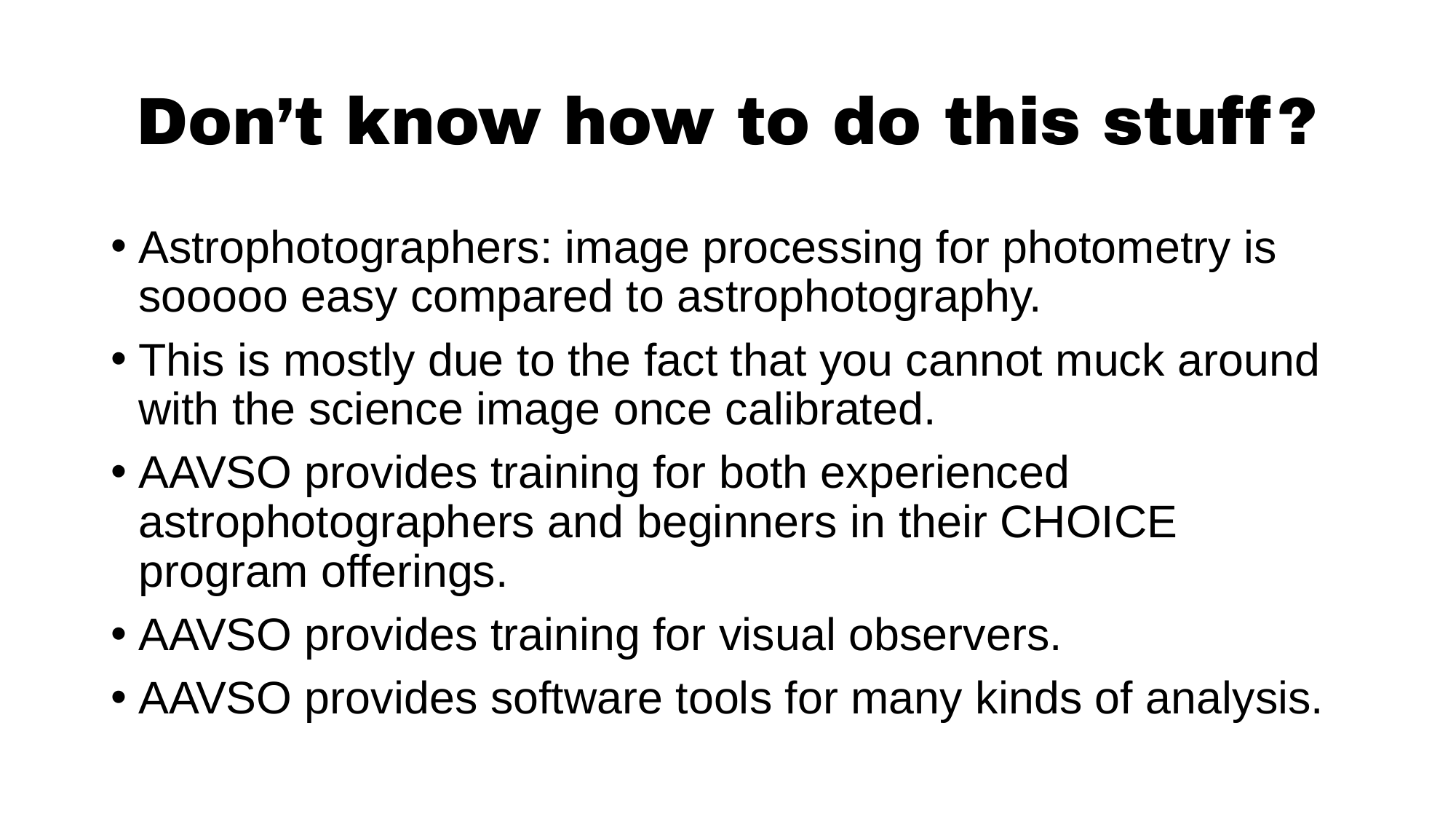

# Don’t know how to do this stuff?
Astrophotographers: image processing for photometry is sooooo easy compared to astrophotography.
This is mostly due to the fact that you cannot muck around with the science image once calibrated.
AAVSO provides training for both experienced astrophotographers and beginners in their CHOICE program offerings.
AAVSO provides training for visual observers.
AAVSO provides software tools for many kinds of analysis.